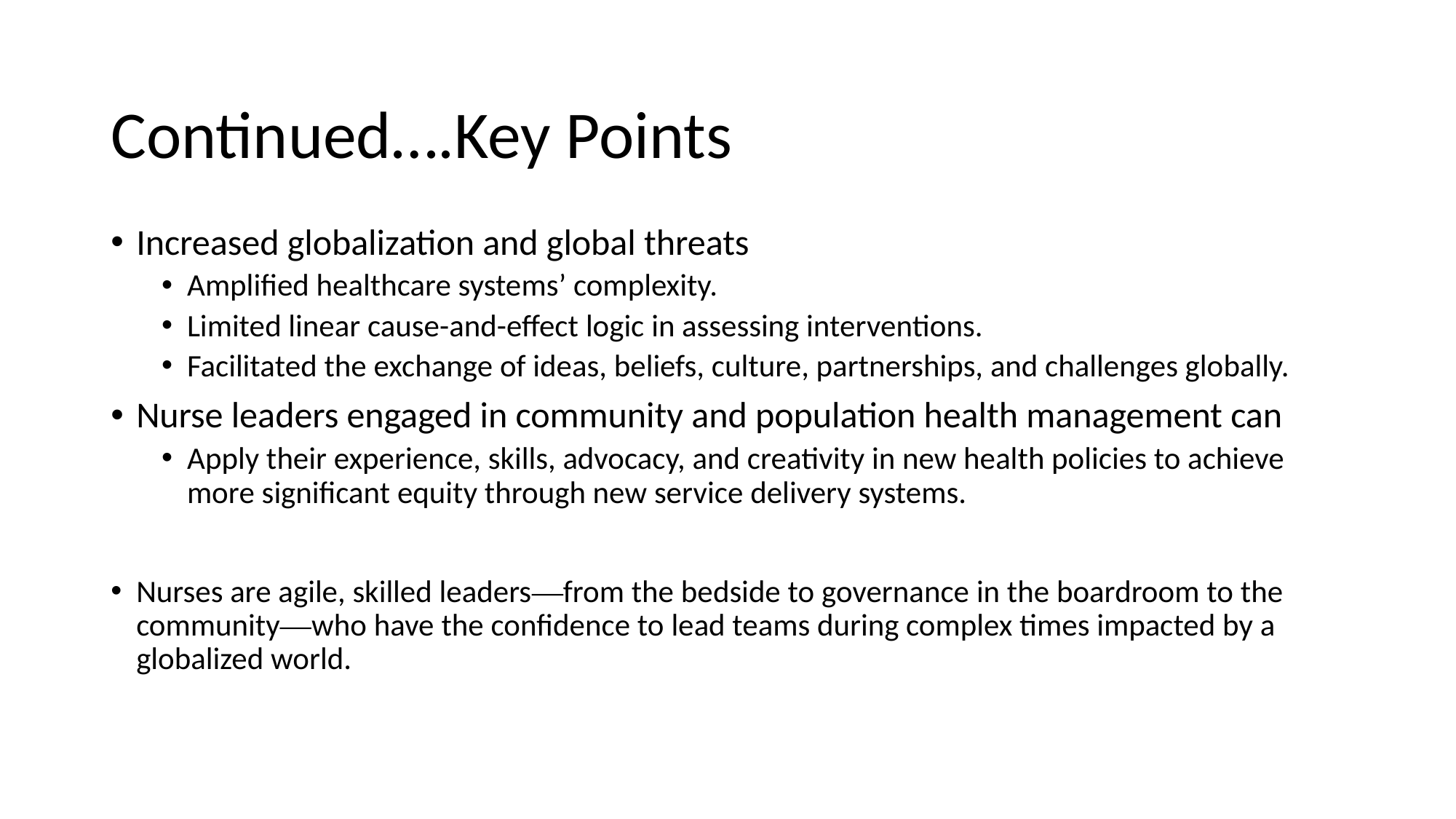

# Continued….Key Points
Increased globalization and global threats
Amplified healthcare systems’ complexity.
Limited linear cause-and-effect logic in assessing interventions.
Facilitated the exchange of ideas, beliefs, culture, partnerships, and challenges globally.
Nurse leaders engaged in community and population health management can
Apply their experience, skills, advocacy, and creativity in new health policies to achieve more significant equity through new service delivery systems.

Nurses are agile, skilled leaders—from the bedside to governance in the boardroom to the community—who have the confidence to lead teams during complex times impacted by a globalized world.